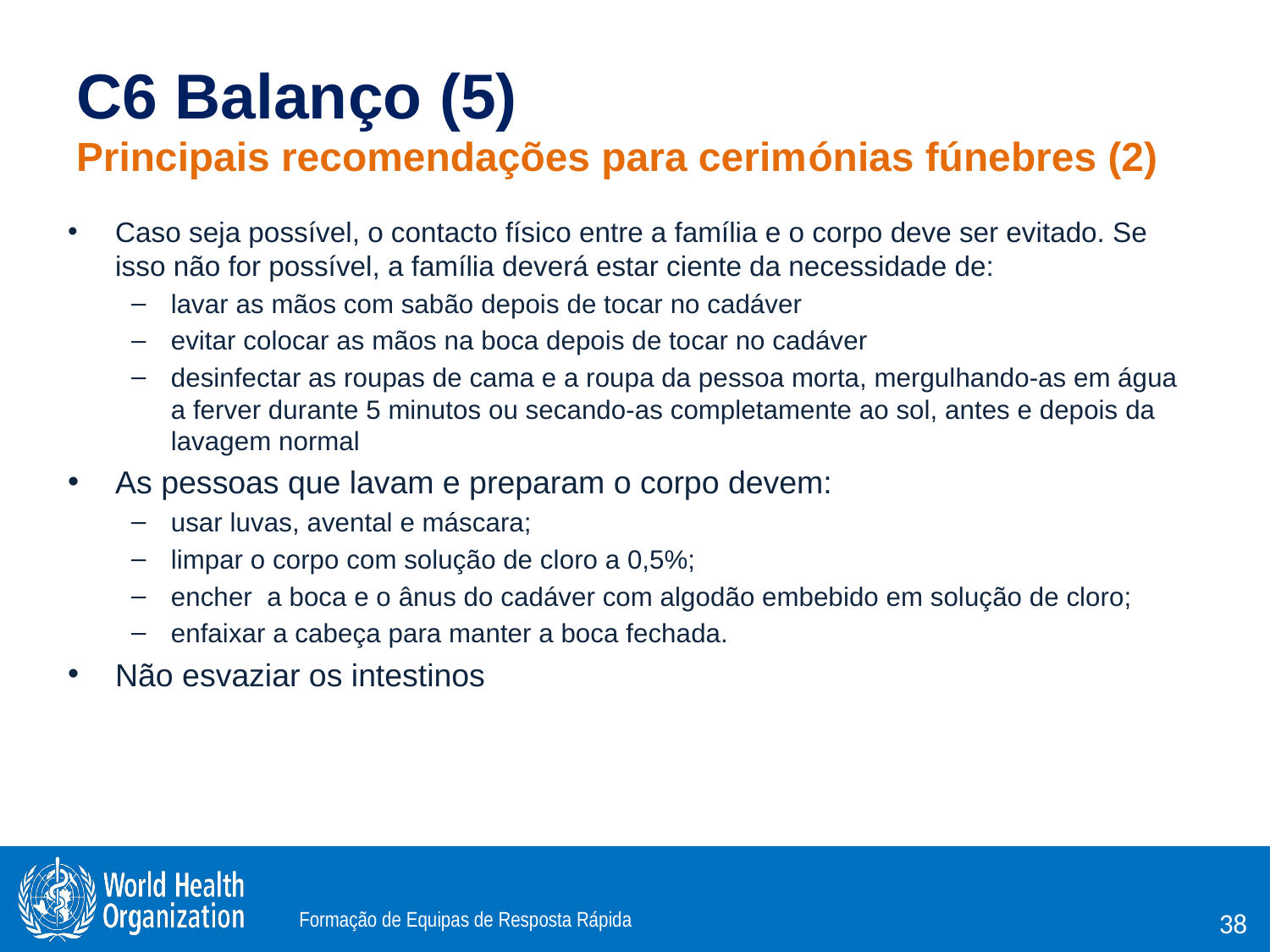

# C6 Balanço (5) Principais recomendações para cerimónias fúnebres (2)
Caso seja possível, o contacto físico entre a família e o corpo deve ser evitado. Se isso não for possível, a família deverá estar ciente da necessidade de:
lavar as mãos com sabão depois de tocar no cadáver
evitar colocar as mãos na boca depois de tocar no cadáver
desinfectar as roupas de cama e a roupa da pessoa morta, mergulhando-as em água a ferver durante 5 minutos ou secando-as completamente ao sol, antes e depois da lavagem normal
As pessoas que lavam e preparam o corpo devem:
usar luvas, avental e máscara;
limpar o corpo com solução de cloro a 0,5%;
encher  a boca e o ânus do cadáver com algodão embebido em solução de cloro;
enfaixar a cabeça para manter a boca fechada.
Não esvaziar os intestinos